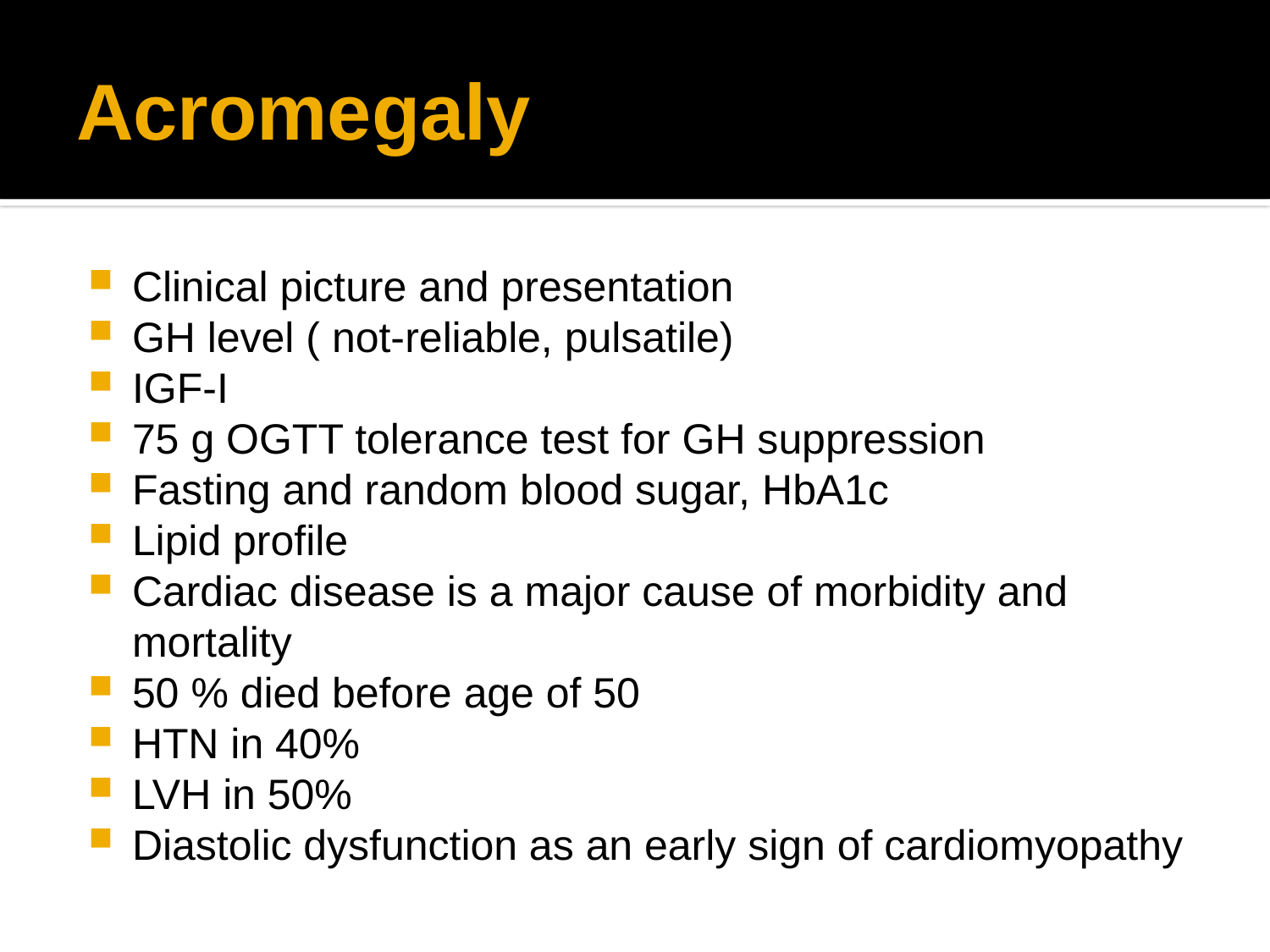

# Acromegaly
Clinical picture and presentation
GH level ( not-reliable, pulsatile)
IGF-I
75 g OGTT tolerance test for GH suppression
Fasting and random blood sugar, HbA1c
Lipid profile
Cardiac disease is a major cause of morbidity and mortality
50 % died before age of 50
HTN in 40%
LVH in 50%
Diastolic dysfunction as an early sign of cardiomyopathy